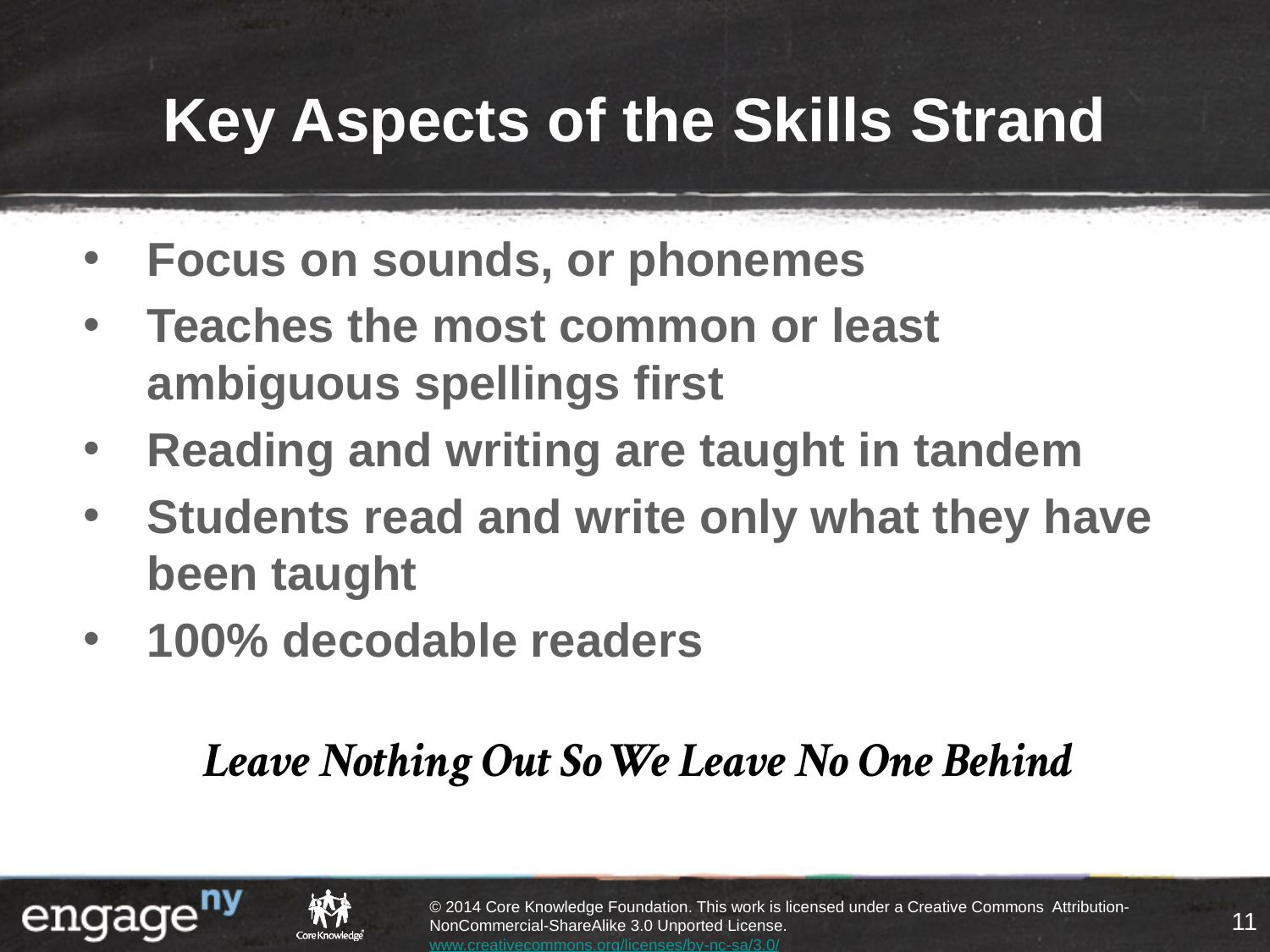

# Key Aspects of the Skills Strand
Focus on sounds, or phonemes
Teaches the most common or least ambiguous spellings first
Reading and writing are taught in tandem
Students read and write only what they have been taught
100% decodable readers

Leave Nothing Out So We Leave No One Behind
11